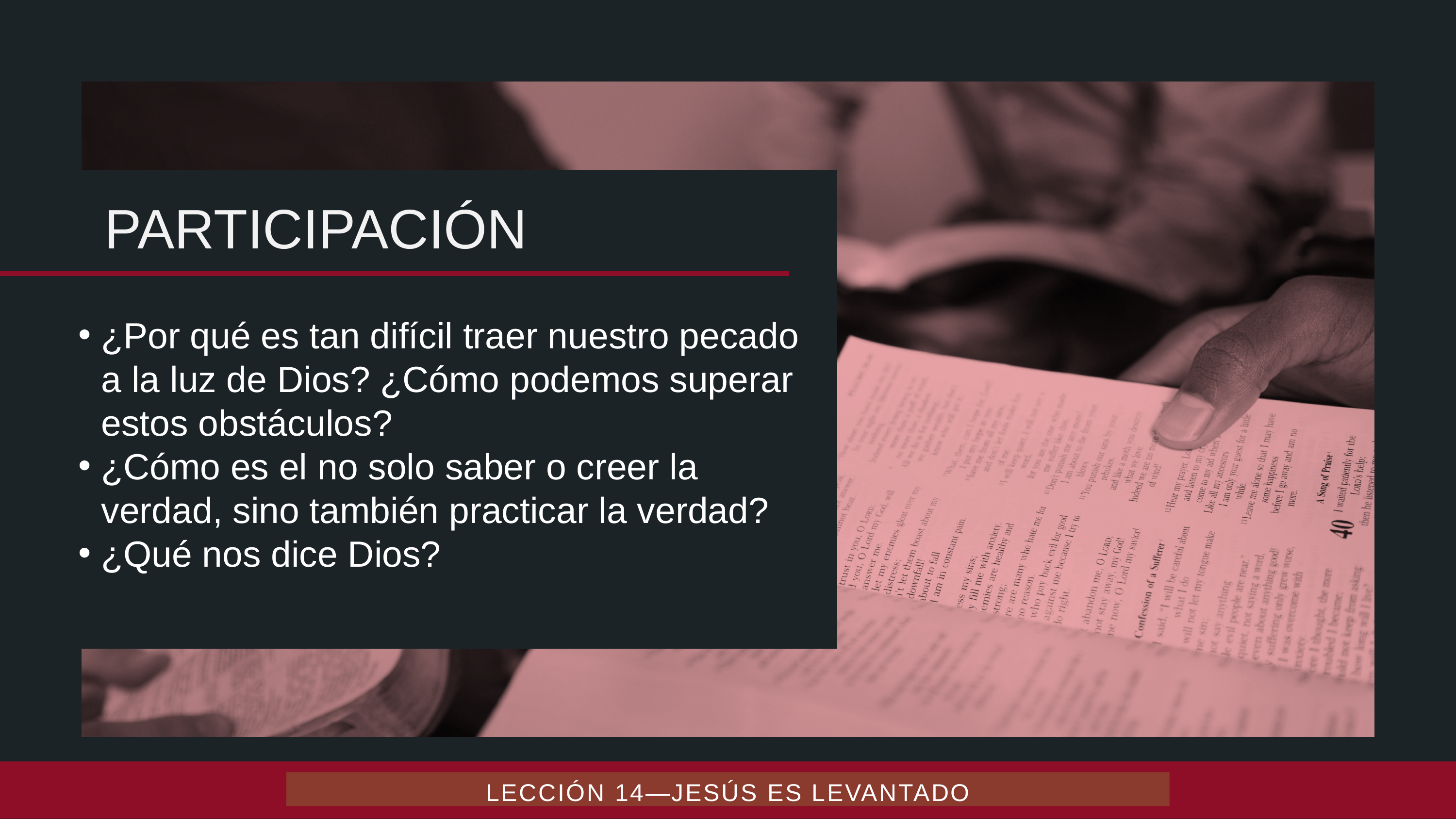

¿Por qué es tan difícil traer nuestro pecado a la luz de Dios? ¿Cómo podemos superar estos obstáculos?
¿Cómo es el no solo saber o creer la verdad, sino también practicar la verdad?
¿Qué nos dice Dios?